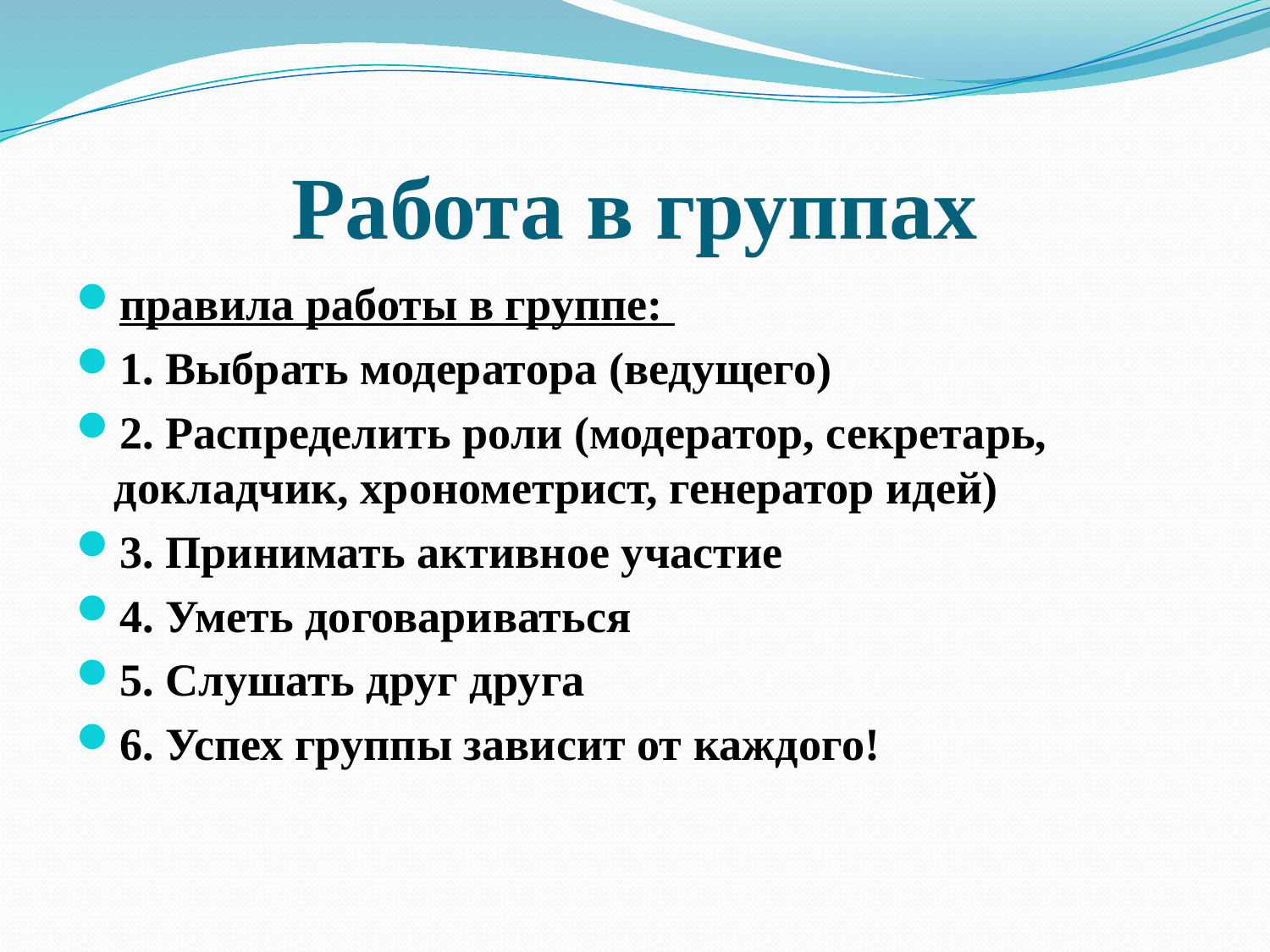

# Работа в группах
правила работы в группе:
1. Выбрать модератора (ведущего)
2. Распределить роли (модератор, секретарь, докладчик, хронометрист, генератор идей)
3. Принимать активное участие
4. Уметь договариваться
5. Слушать друг друга
6. Успех группы зависит от каждого!